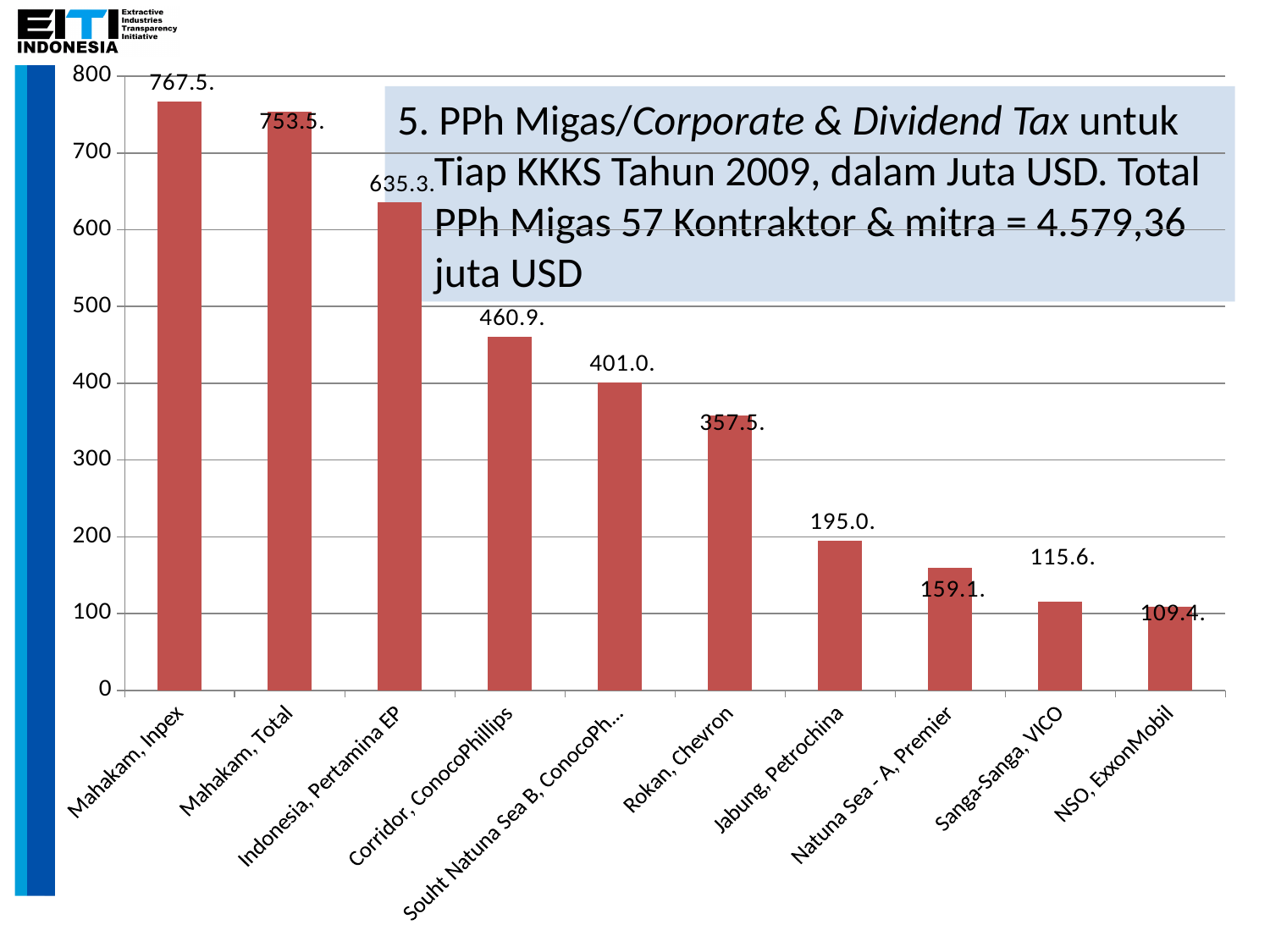

[unsupported chart]

5. PPh Migas/Corporate & Dividend Tax untuk Tiap KKKS Tahun 2009, dalam Juta USD. Total PPh Migas 57 Kontraktor & mitra = 4.579,36 juta USD